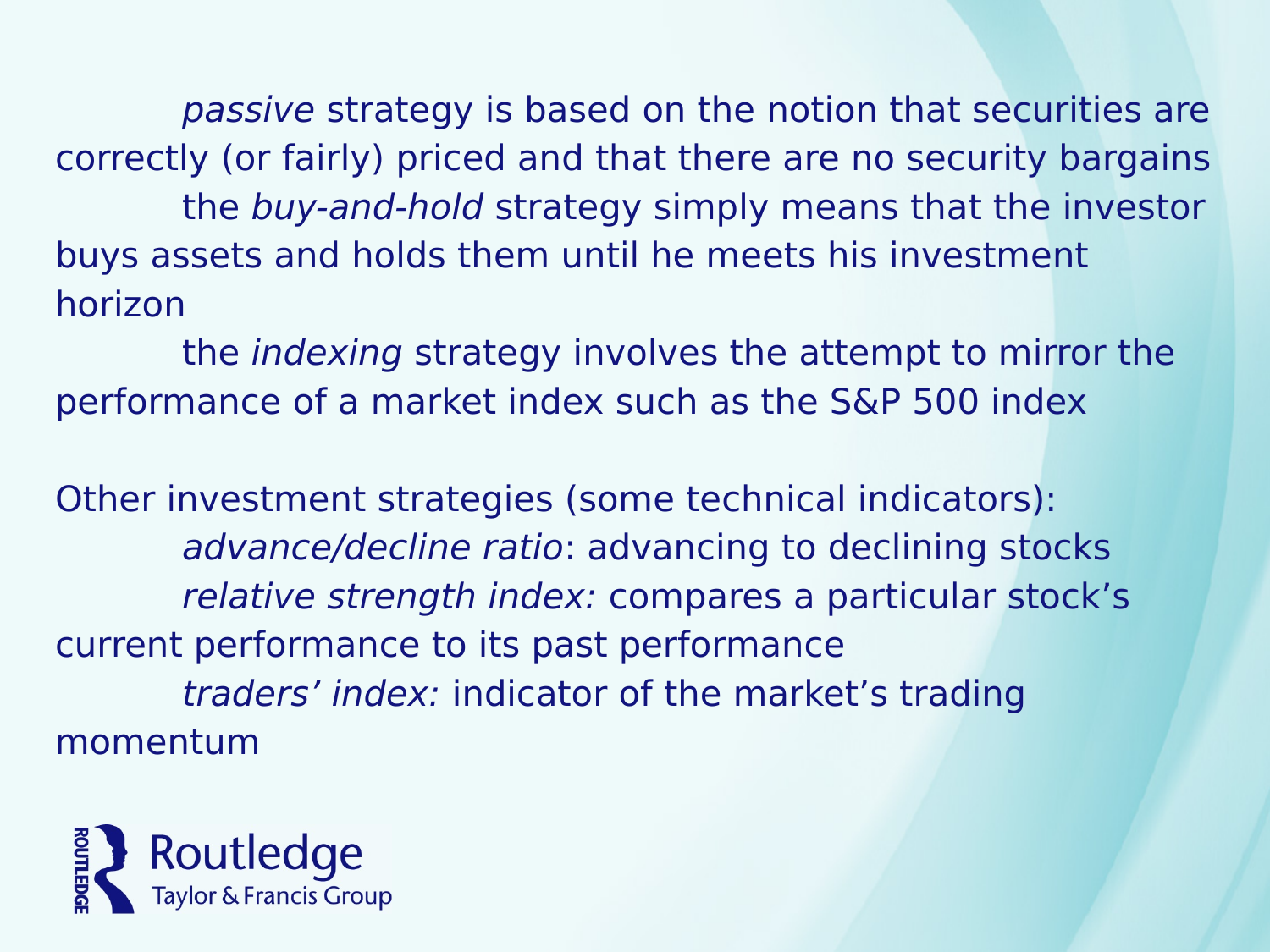

#
	passive strategy is based on the notion that securities are correctly (or fairly) priced and that there are no security bargains
	the buy-and-hold strategy simply means that the investor buys assets and holds them until he meets his investment horizon
	the indexing strategy involves the attempt to mirror the performance of a market index such as the S&P 500 index

Other investment strategies (some technical indicators):
	advance/decline ratio: advancing to declining stocks
	relative strength index: compares a particular stock’s current performance to its past performance
	traders’ index: indicator of the market’s trading momentum